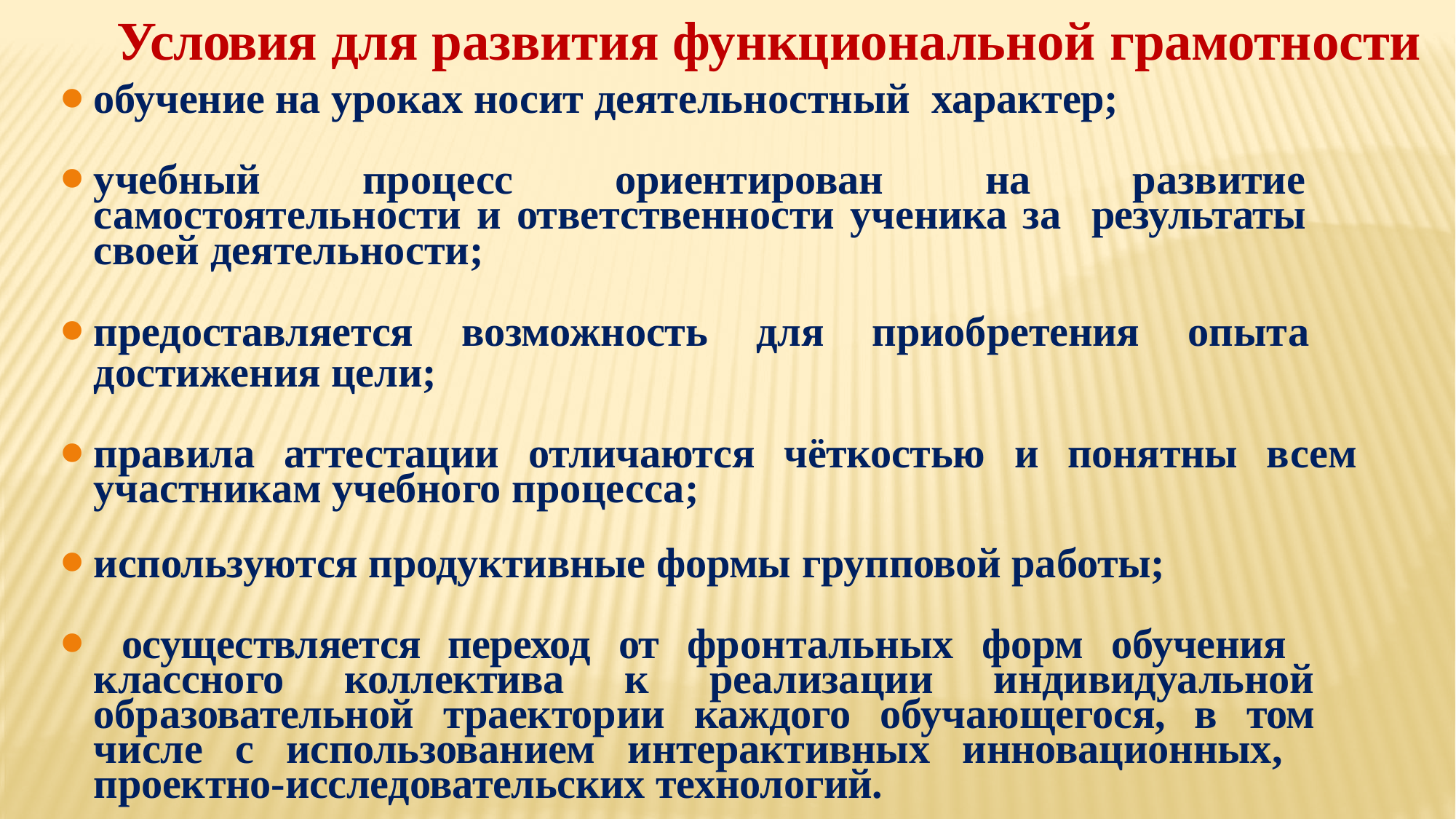

Условия для развития функциональной грамотности
обучение на уроках носит деятельностный  характер;

учебный процесс ориентирован на развитие самостоятельности и ответственности ученика за  результаты своей деятельности;

предоставляется возможность для приобретения опыта  достижения цели;

правила аттестации отличаются чёткостью и понятны всем участникам учебного процесса;

используются продуктивные формы групповой работы;

 осуществляется переход от фронтальных форм обучения  классного коллектива к реализации индивидуальной образовательной траектории каждого обучающегося, в том числе с использованием интерактивных инновационных,  проектно-исследовательских технологий.